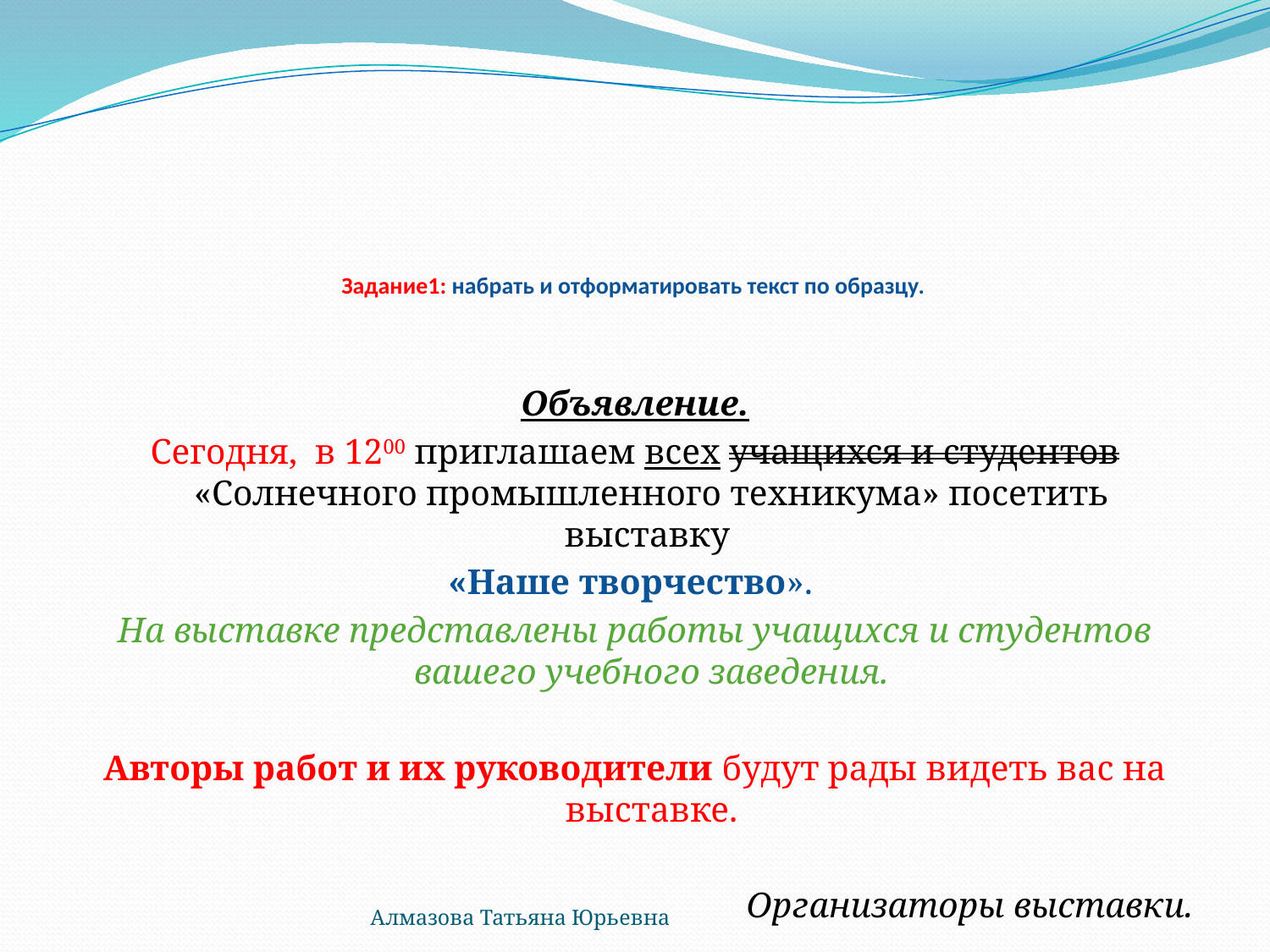

# Задание1: набрать и отформатировать текст по образцу.

Объявление.
Сегодня,  в 1200 приглашаем всех учащихся и студентов «Солнечного промышленного техникума» посетить выставку
«Наше творчество».
На выставке представлены работы учащихся и студентов вашего учебного заведения.

Авторы работ и их руководители будут рады видеть вас на выставке.

Организаторы выставки.

Алмазова Татьяна Юрьевна